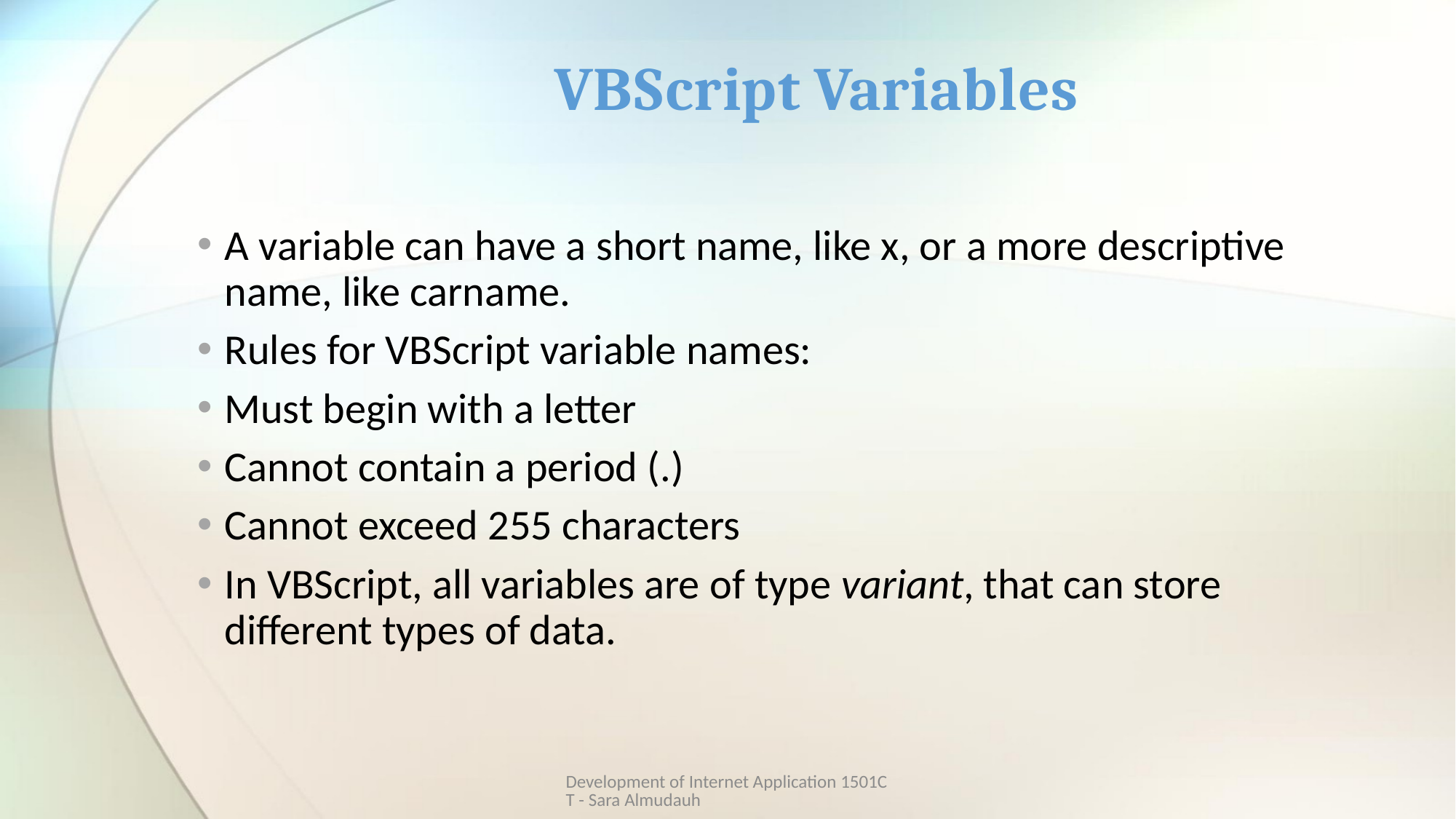

# VBScript Variables
A variable can have a short name, like x, or a more descriptive name, like carname.
Rules for VBScript variable names:
Must begin with a letter
Cannot contain a period (.)
Cannot exceed 255 characters
In VBScript, all variables are of type variant, that can store different types of data.

Development of Internet Application 1501CT - Sara Almudauh